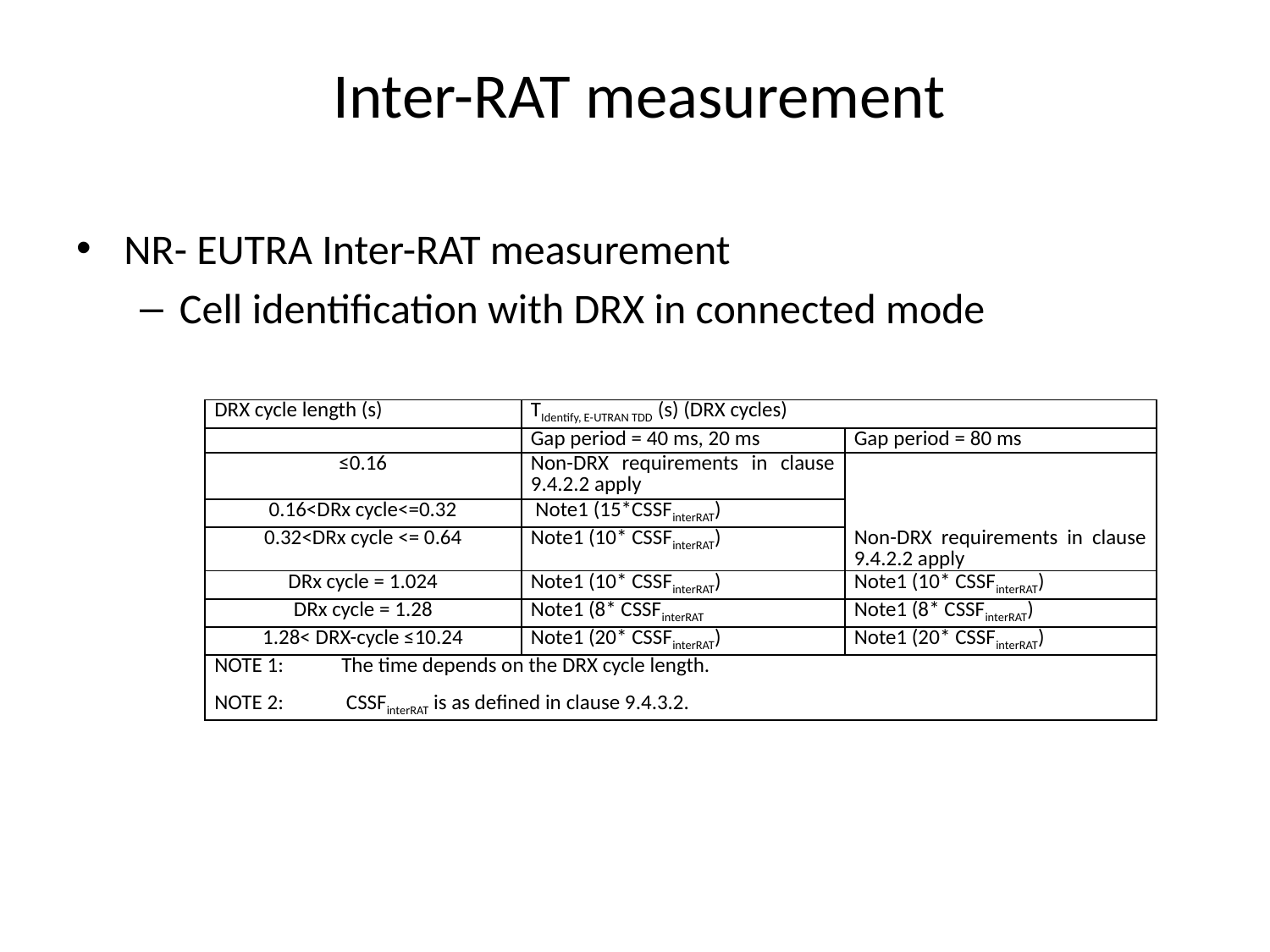

# Inter-RAT measurement
NR- EUTRA Inter-RAT measurement
Cell identification with DRX in connected mode
| DRX cycle length (s) | TIdentify, E-UTRAN TDD (s) (DRX cycles) |  |
| --- | --- | --- |
|  | Gap period = 40 ms, 20 ms | Gap period = 80 ms |
| ≤0.16 | Non-DRX requirements in clause 9.4.2.2 apply | Non-DRX requirements in clause 9.4.2.2 apply |
| 0.16<DRx cycle<=0.32 | Note1 (15\*CSSFinterRAT) |  |
| 0.32<DRx cycle <= 0.64 | Note1 (10\* CSSFinterRAT) |  |
| DRx cycle = 1.024 | Note1 (10\* CSSFinterRAT) | Note1 (10\* CSSFinterRAT) |
| DRx cycle = 1.28 | Note1 (8\* CSSFinterRAT | Note1 (8\* CSSFinterRAT) |
| 1.28< DRX-cycle ≤10.24 | Note1 (20\* CSSFinterRAT) | Note1 (20\* CSSFinterRAT) |
| NOTE 1: The time depends on the DRX cycle length. NOTE 2: CSSFinterRAT is as defined in clause 9.4.3.2. |  |  |